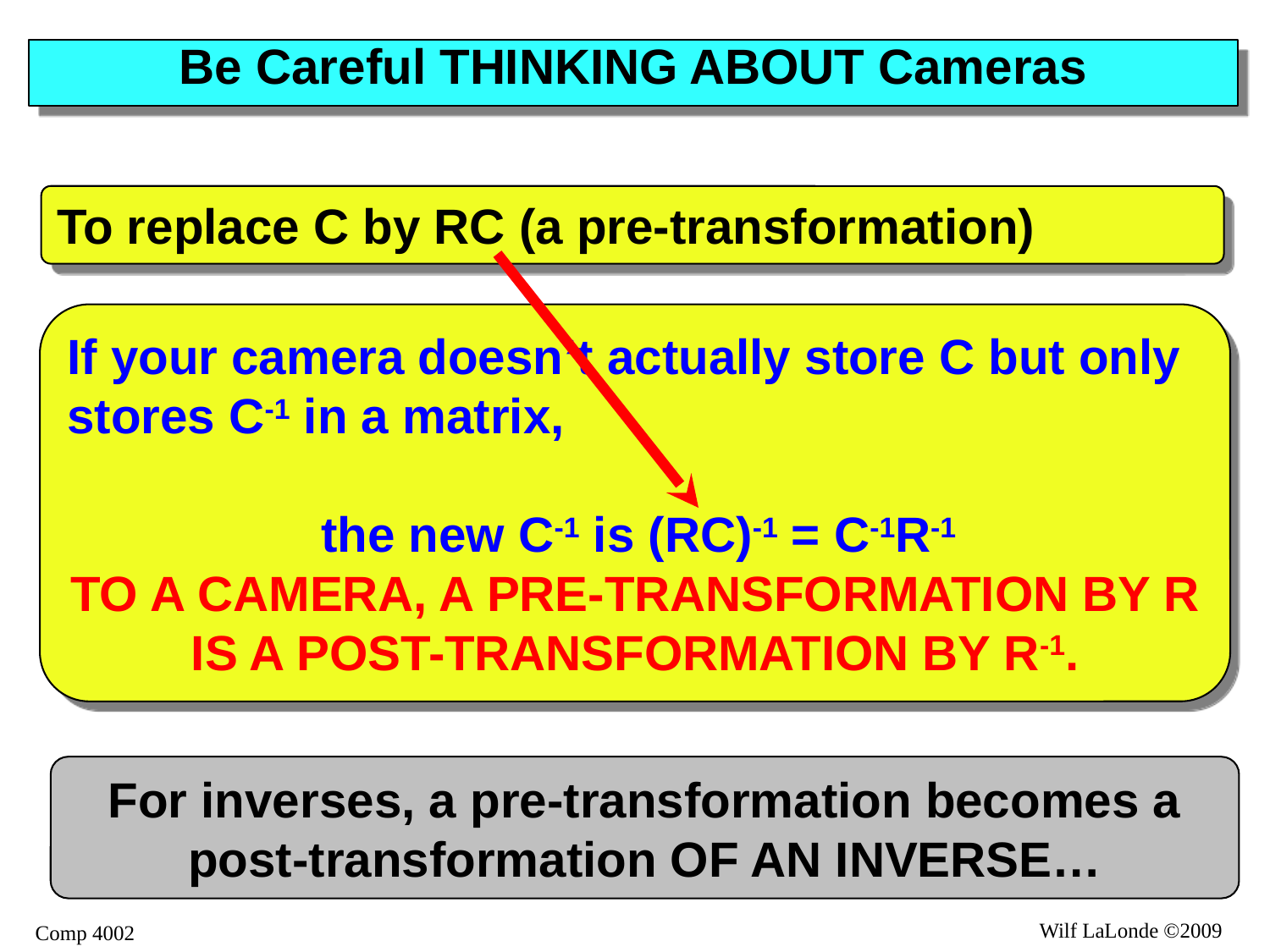

# Be Careful THINKING ABOUT Cameras
To replace C by RC (a pre-transformation)

If your camera doesn’t actually store C but only stores C-1 in a matrix,

		the new C-1 is (RC)-1 = C-1R-1
TO A CAMERA, A PRE-TRANSFORMATION BY R IS A POST-TRANSFORMATION BY R-1.
For inverses, a pre-transformation becomes a post-transformation OF AN INVERSE…